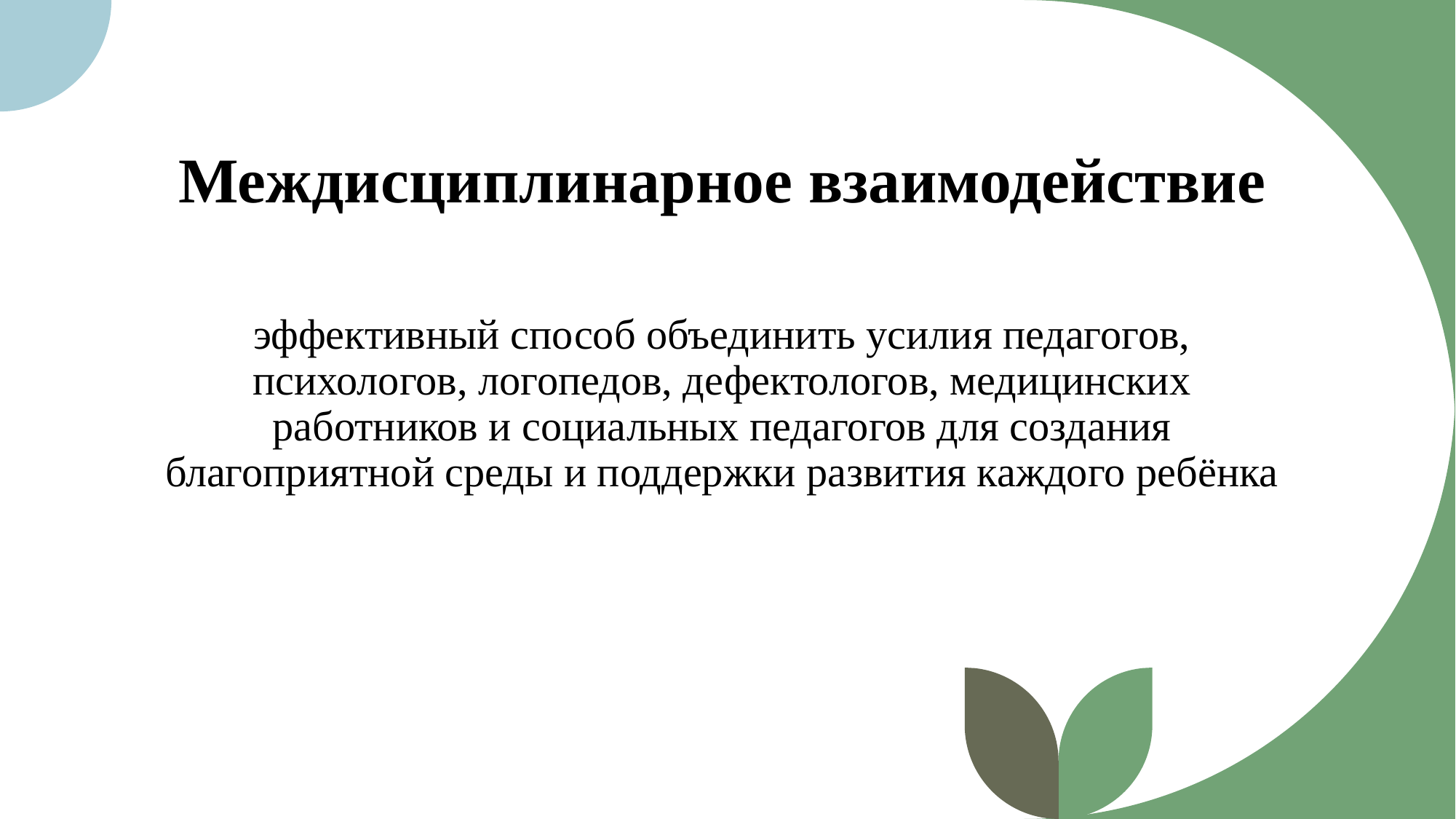

# Междисциплинарное взаимодействие

эффективный способ объединить усилия педагогов, психологов, логопедов, дефектологов, медицинских работников и социальных педагогов для создания благоприятной среды и поддержки развития каждого ребёнка